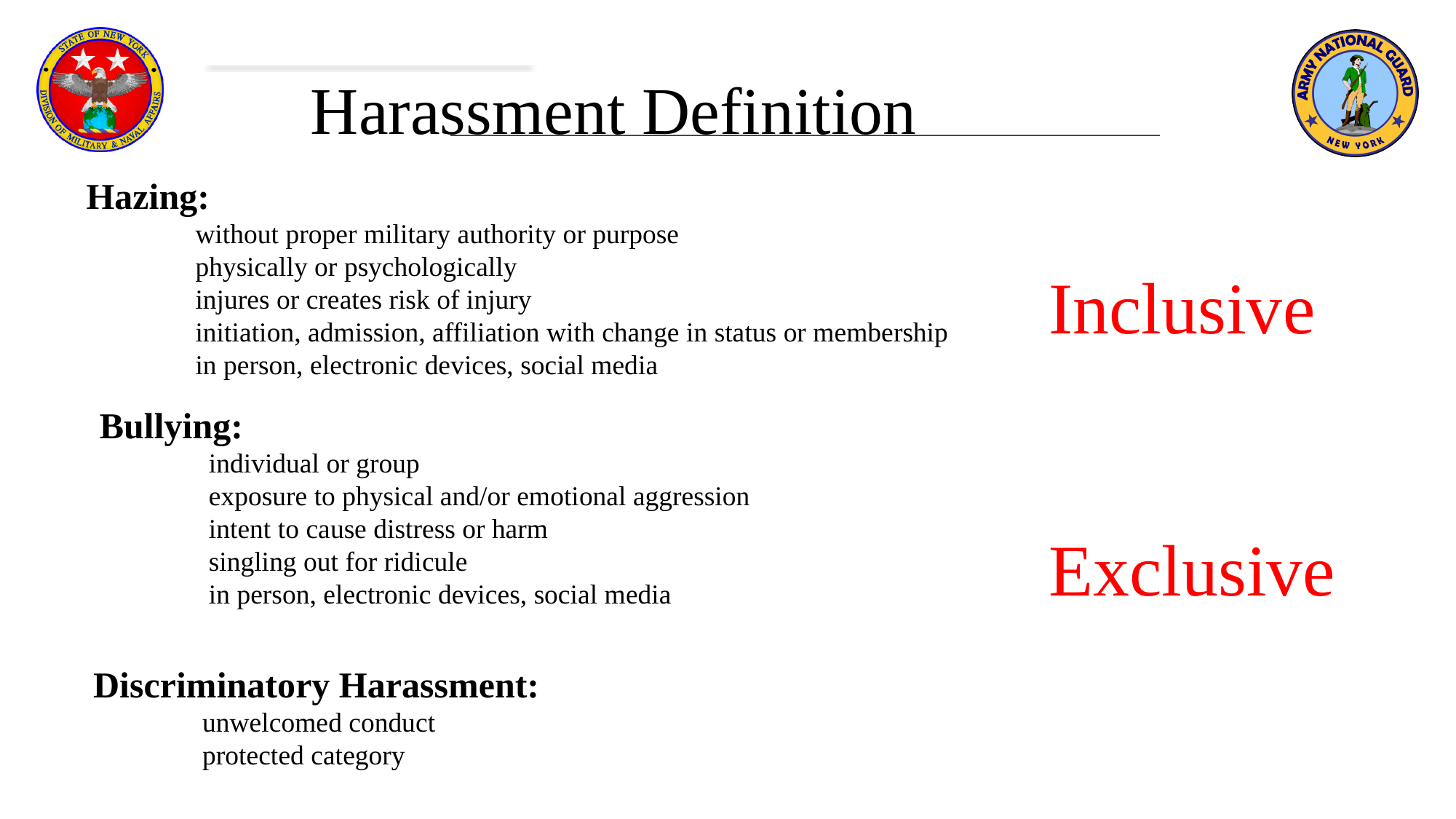

Harassment Definition
Hazing:
	without proper military authority or purpose
	physically or psychologically
	injures or creates risk of injury
	initiation, admission, affiliation with change in status or membership
	in person, electronic devices, social media

Inclusive
Bullying:
	individual or group
	exposure to physical and/or emotional aggression
	intent to cause distress or harm
	singling out for ridicule
	in person, electronic devices, social media
Exclusive
Discriminatory Harassment:
	unwelcomed conduct
	protected category